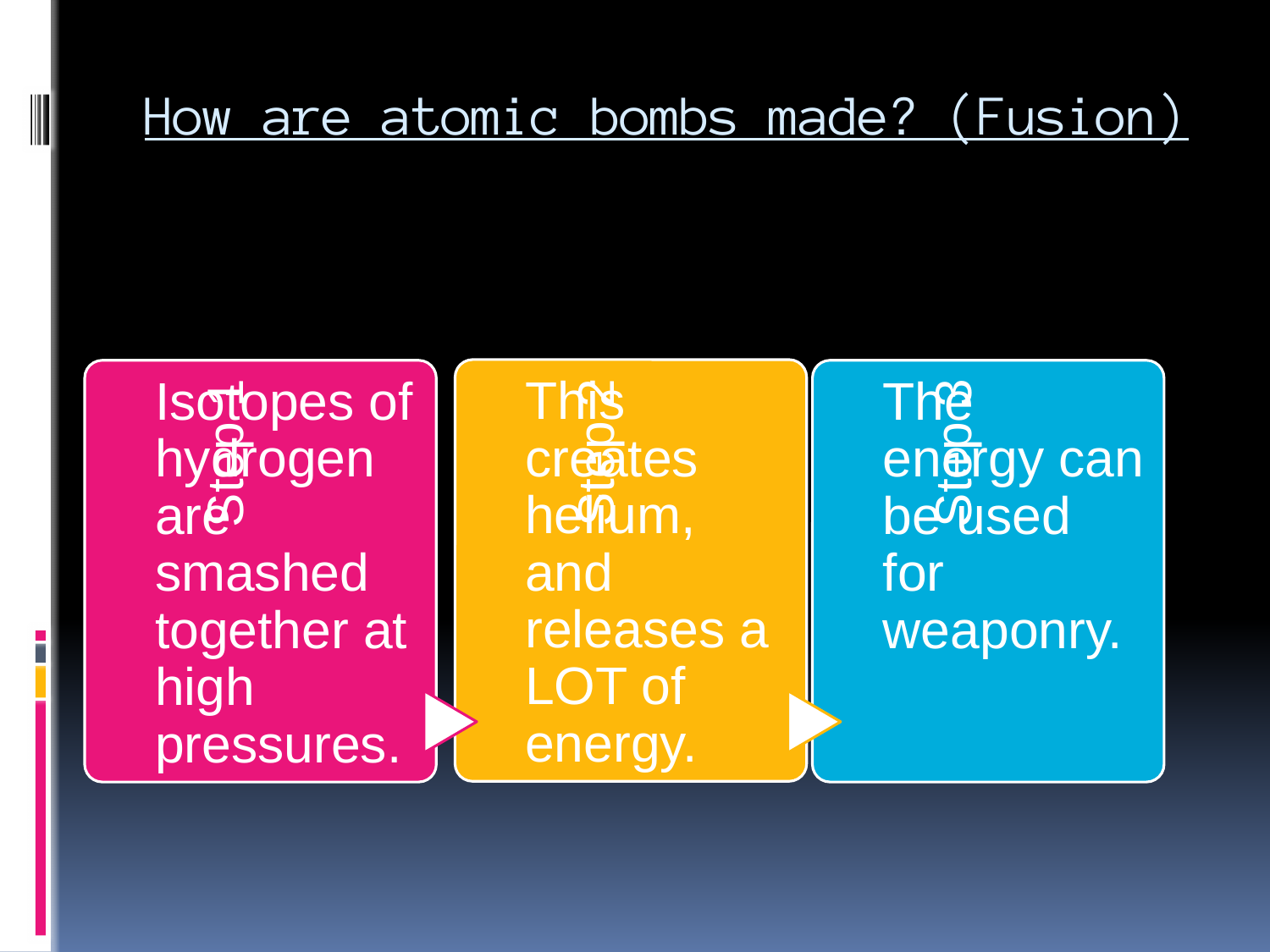

# How are atomic bombs made? (Fusion)
Step 1
Isotopes of hydrogen are smashed together at high pressures.
Step 2
This creates helium, and releases a LOT of energy.
Step 3
The energy can be used  for weaponry.